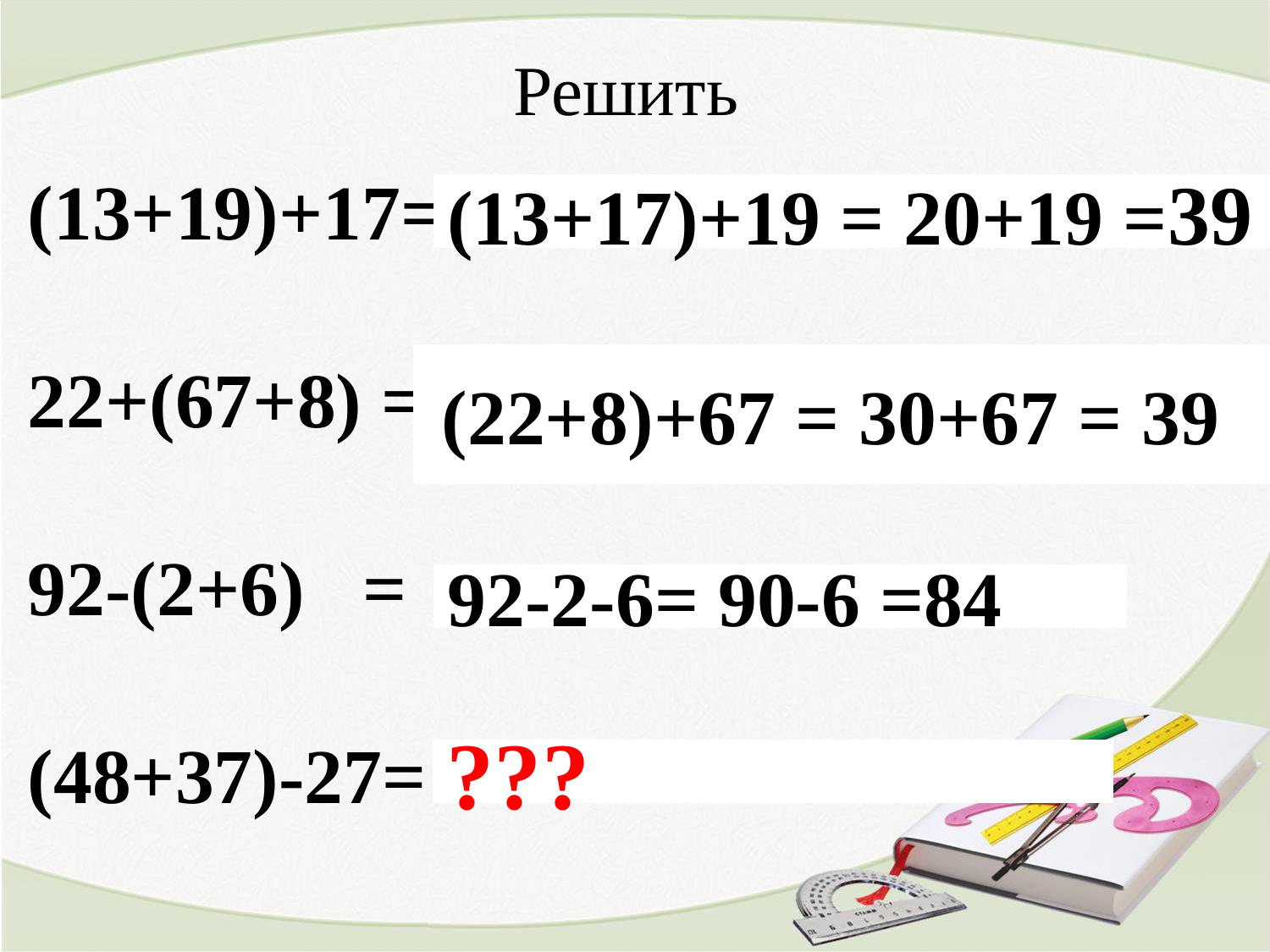

# Решить
(13+19)+17=

22+(67+8) =

92-(2+6)   =

(48+37)-27=

(13+17)+19 = 20+19 =39
 (22+8)+67 = 30+67 = 39
92-2-6= 90-6 =84
???